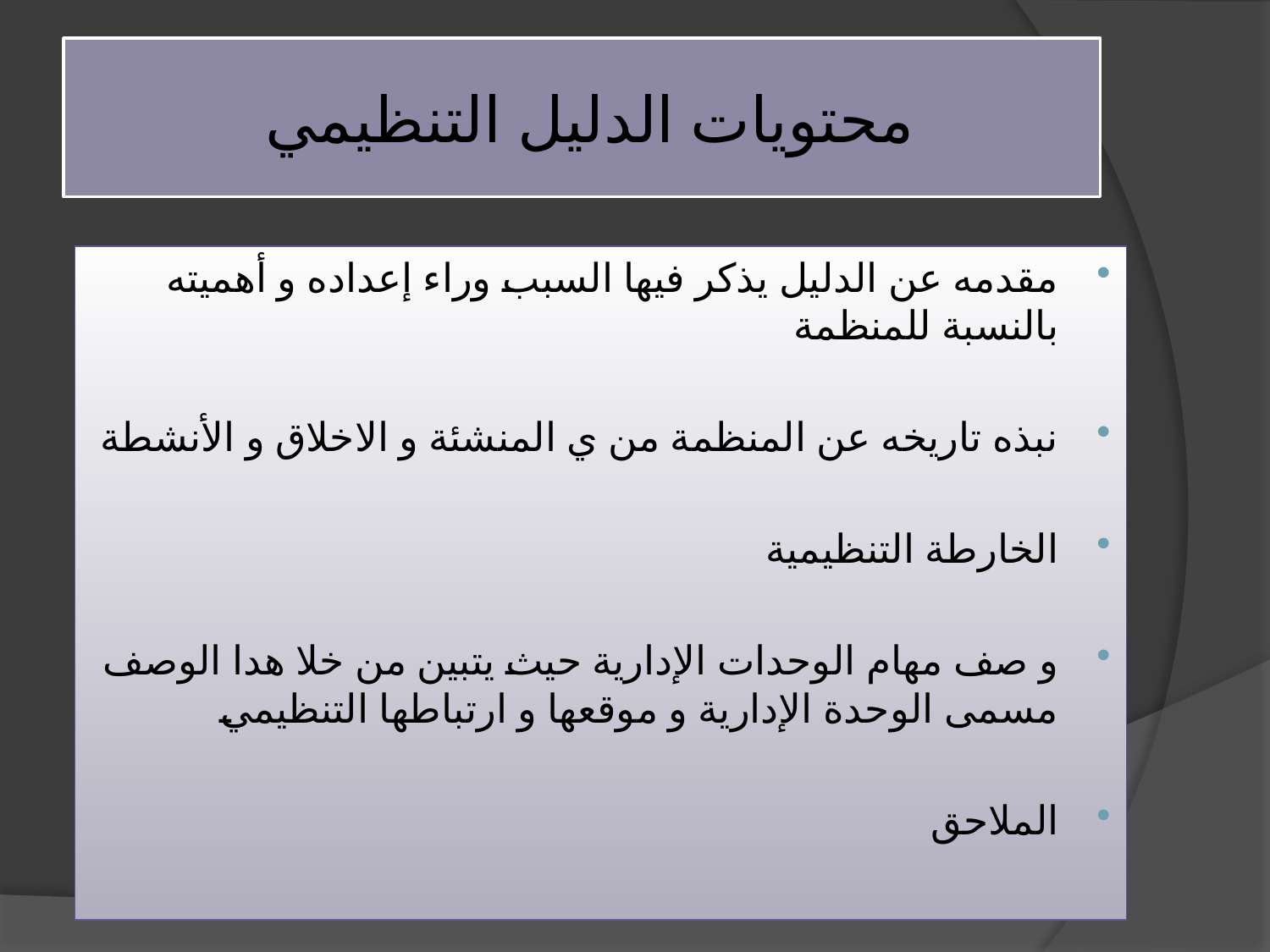

# محتويات الدليل التنظيمي
مقدمه عن الدليل يذكر فيها السبب وراء إعداده و أهميته بالنسبة للمنظمة

نبذه تاريخه عن المنظمة من ي المنشئة و الاخلاق و الأنشطة

الخارطة التنظيمية

و صف مهام الوحدات الإدارية حيث يتبين من خلا هدا الوصف مسمى الوحدة الإدارية و موقعها و ارتباطها التنظيمي

الملاحق